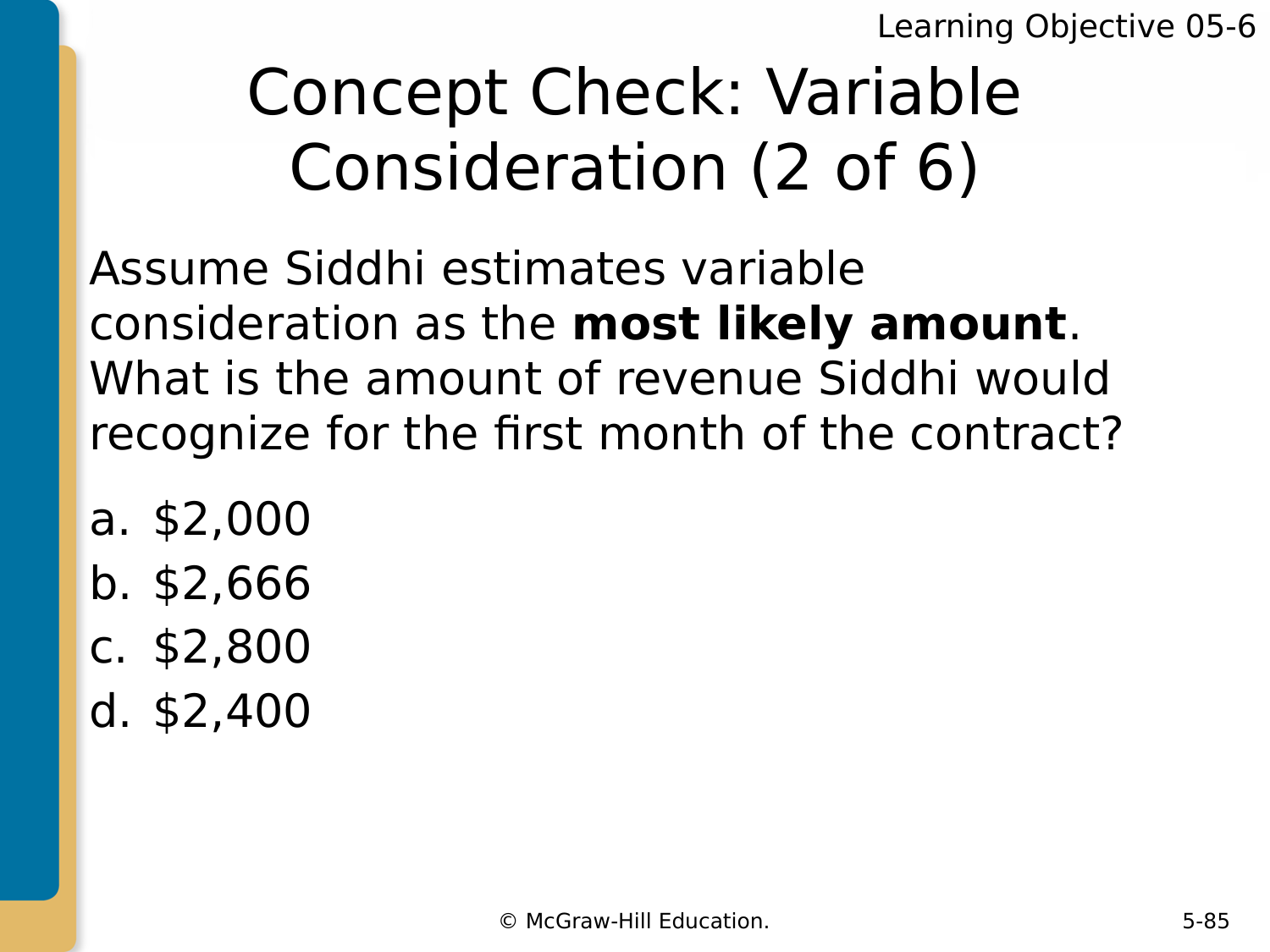

Learning Objective 05-6
# Concept Check: Variable Consideration (2 of 6)
Assume Siddhi estimates variable consideration as the most likely amount. What is the amount of revenue Siddhi would recognize for the first month of the contract?
$2,000
$2,666
$2,800
$2,400